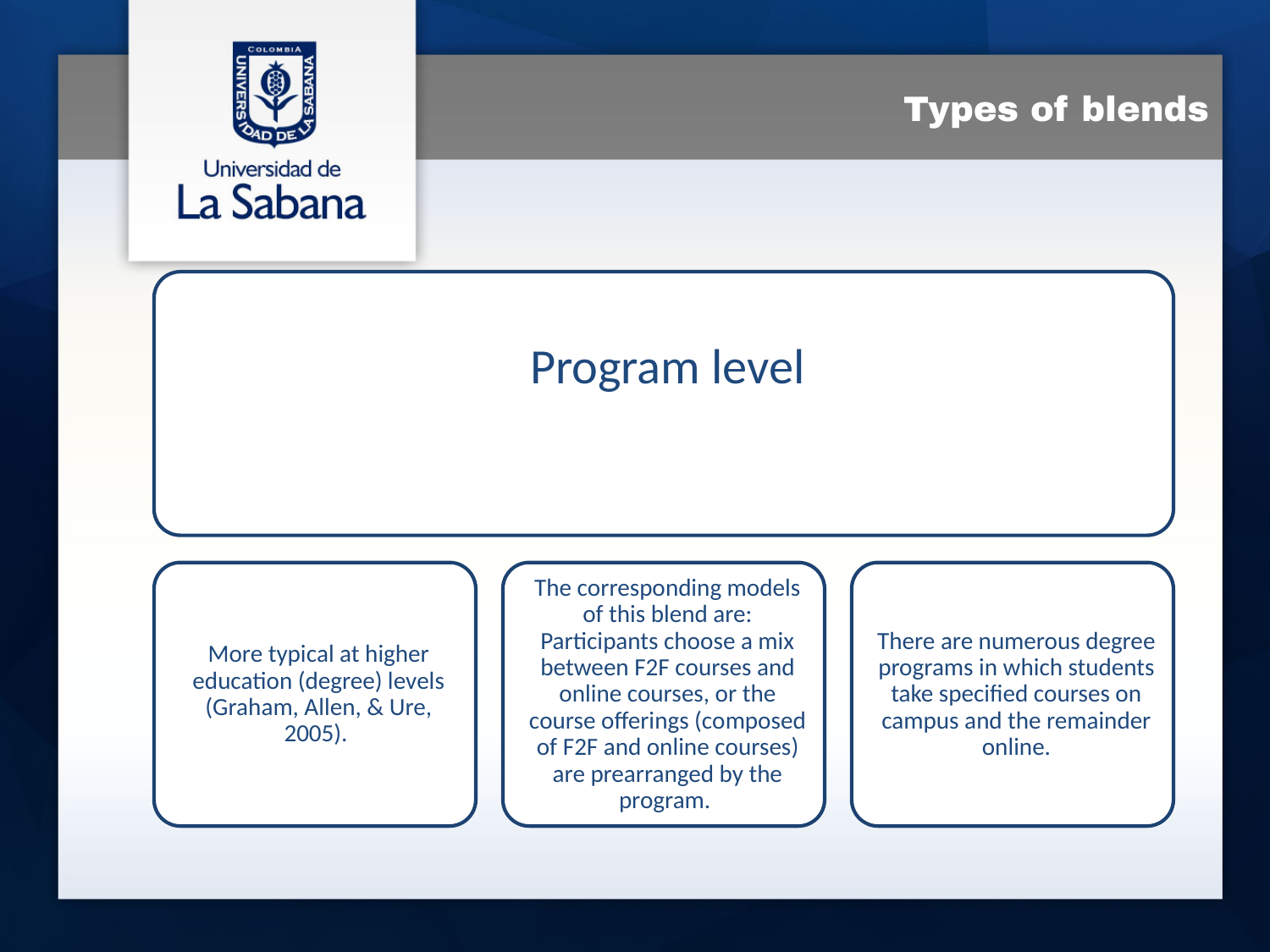

Types of blends
Program level

More typical at higher education (degree) levels (Graham, Allen, & Ure, 2005).
The corresponding models of this blend are: Participants choose a mix between F2F courses and online courses, or the course offerings (composed of F2F and online courses) are prearranged by the program.
There are numerous degree programs in which students take specified courses on campus and the remainder online.